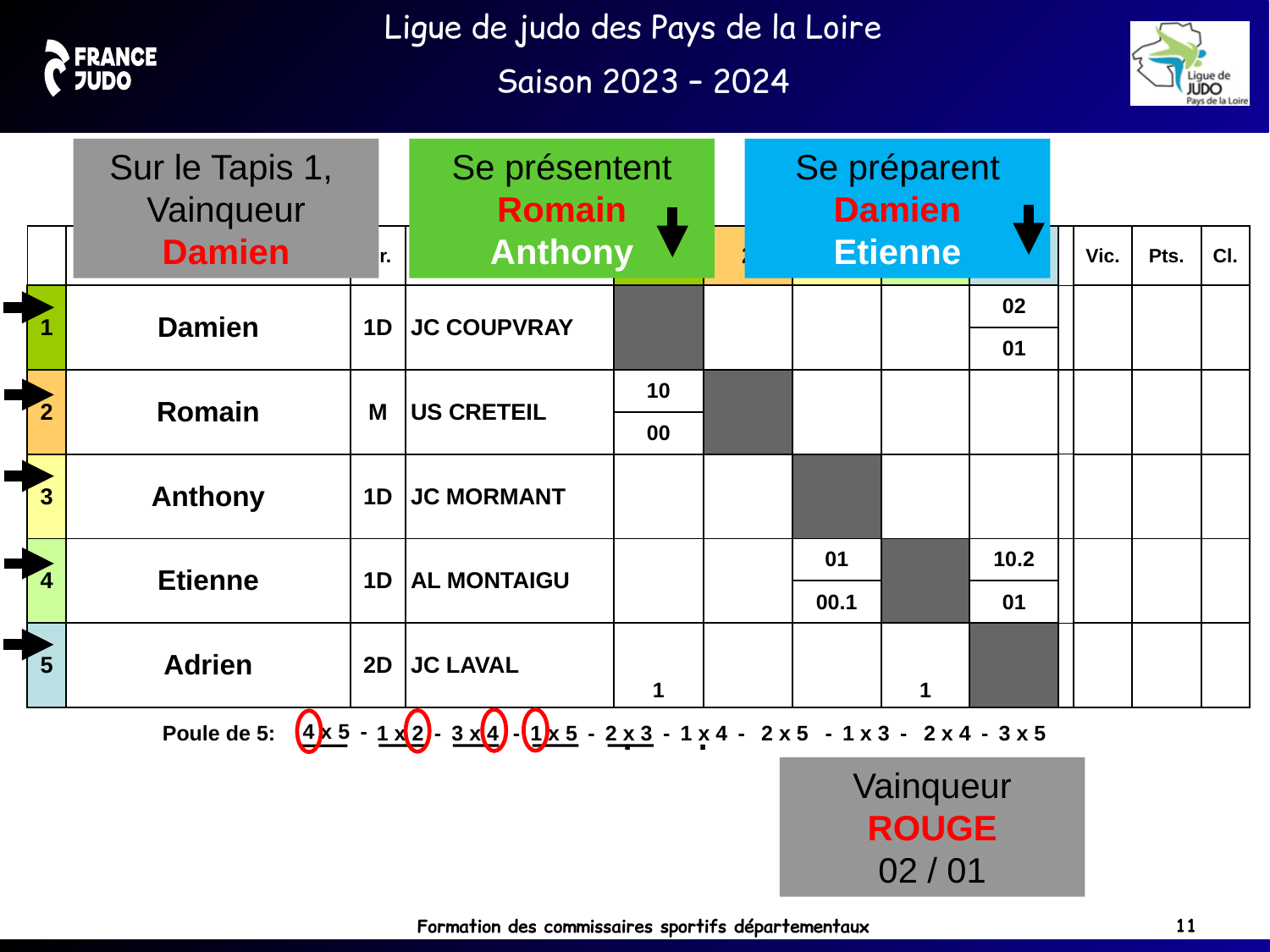

Sur le Tapis 1,
Vainqueur Damien
Se présentent
Romain
Anthony
Se préparent
Damien
Etienne

.
.

Vainqueur ROUGE
02 / 01